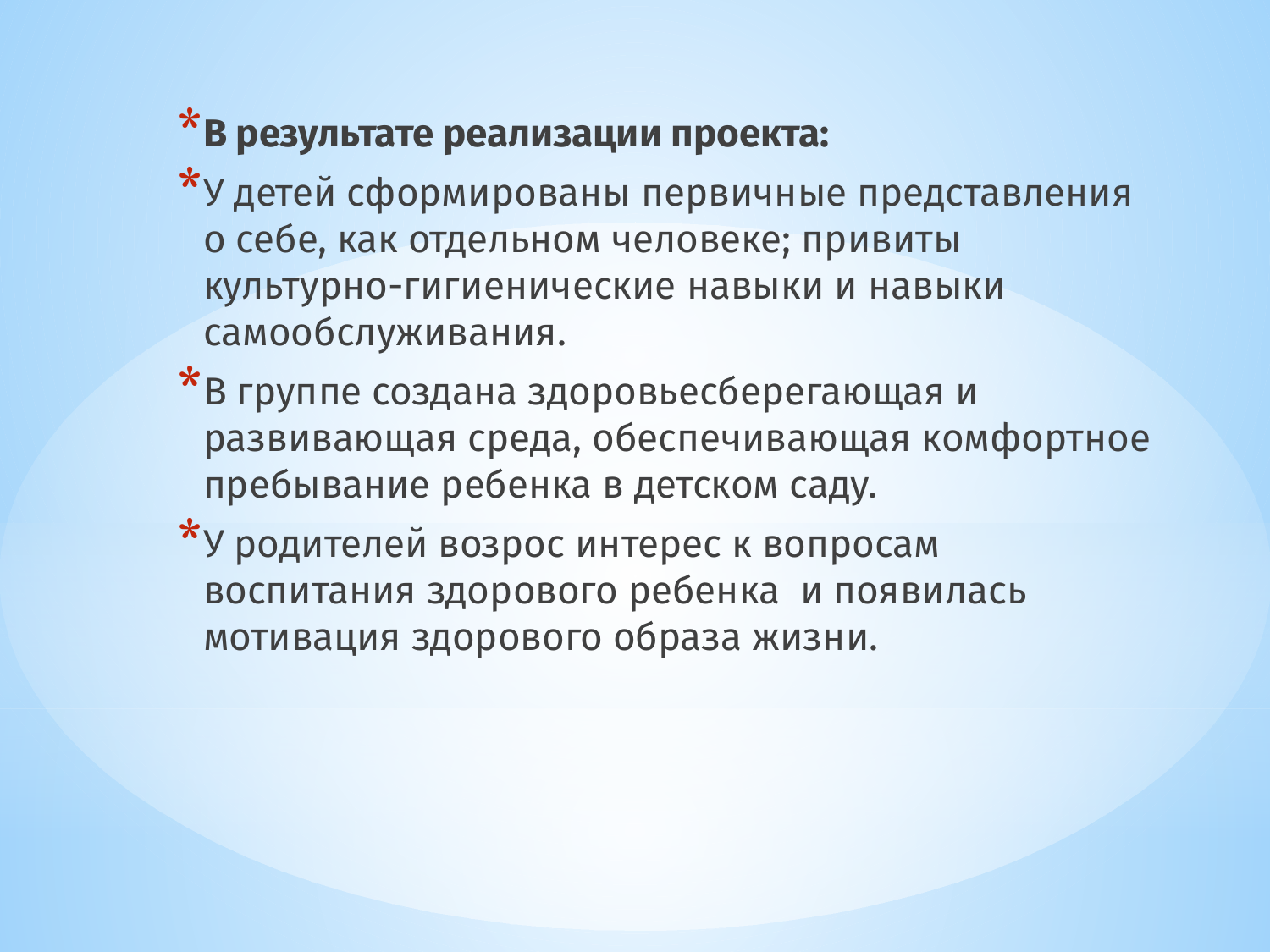

В результате реализации проекта:
У детей сформированы первичные представления о себе, как отдельном человеке; привиты культурно-гигиенические навыки и навыки самообслуживания.
В группе создана здоровьесберегающая и развивающая среда, обеспечивающая комфортное пребывание ребенка в детском саду.
У родителей возрос интерес к вопросам воспитания здорового ребенка  и появилась мотивация здорового образа жизни.